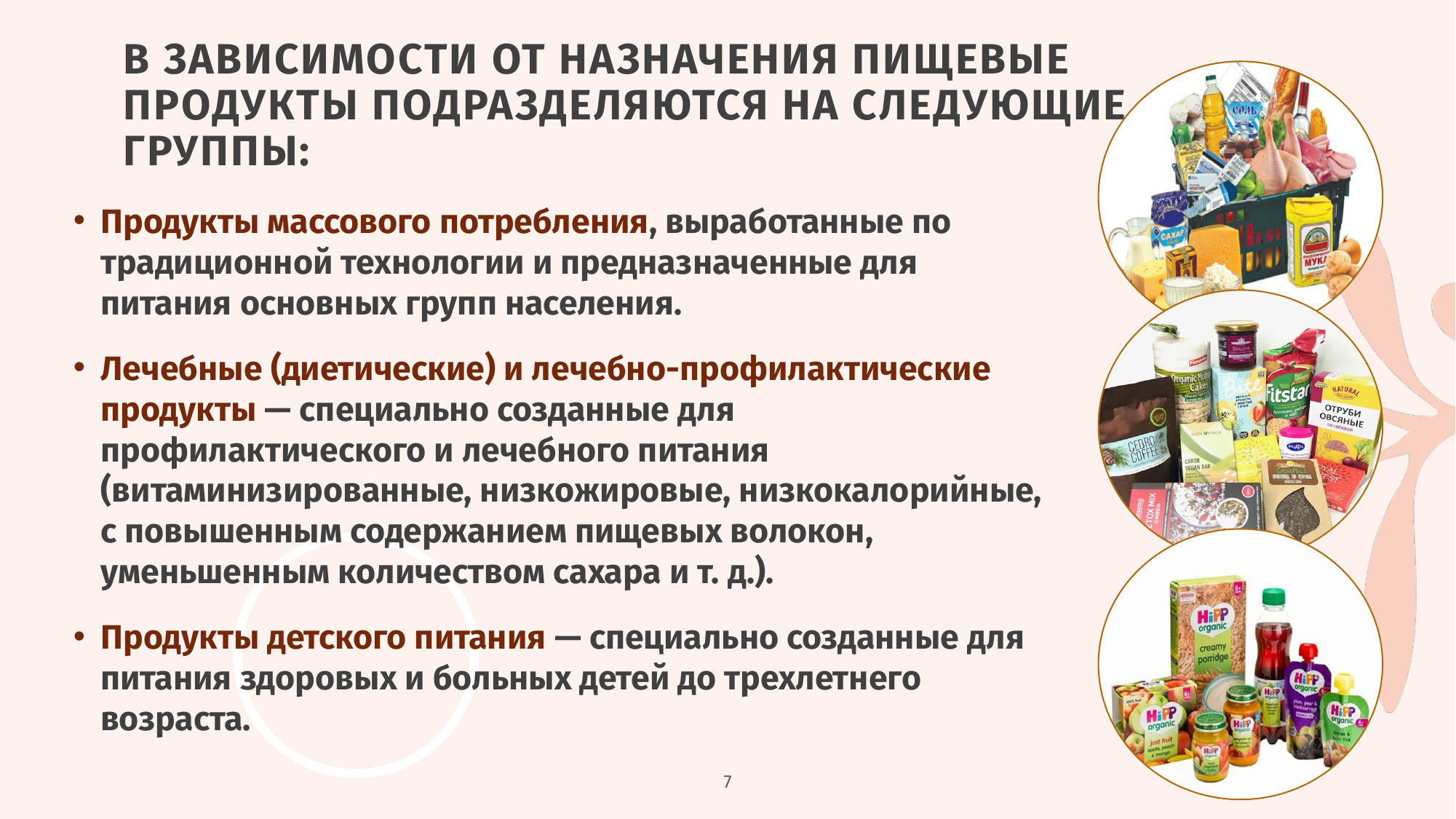

# В зависимости от назначения пищевые продукты подразделяются на следующие группы:

Продукты массового потребления, выработанные по традиционной технологии и предназначенные для питания основных групп населения.
Лечебные (диетические) и лечебно-профилактические продукты — специально созданные для профилактического и лечебного питания (витаминизированные, низкожировые, низкокалорийные, с повышенным содержанием пищевых волокон, уменьшенным количеством сахара и т. д.).
Продукты детского питания — специально созданные для питания здоровых и больных детей до трехлетнего возраста.

7